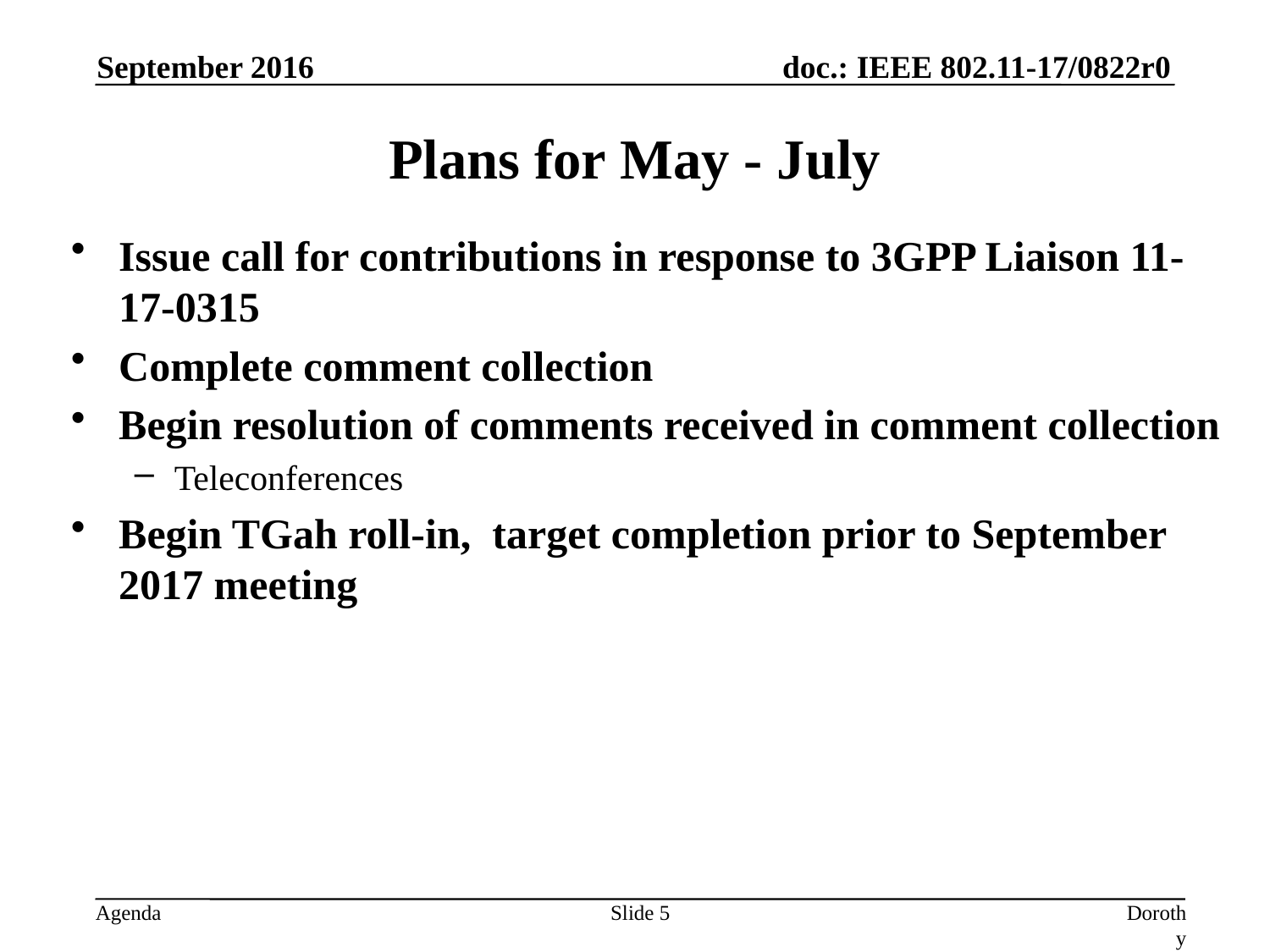

September 2016
# Plans for May - July
Issue call for contributions in response to 3GPP Liaison 11-17-0315
Complete comment collection
Begin resolution of comments received in comment collection
Teleconferences
Begin TGah roll-in,  target completion prior to September 2017 meeting

Slide 5
Dorothy Stanley, HP Enterprise